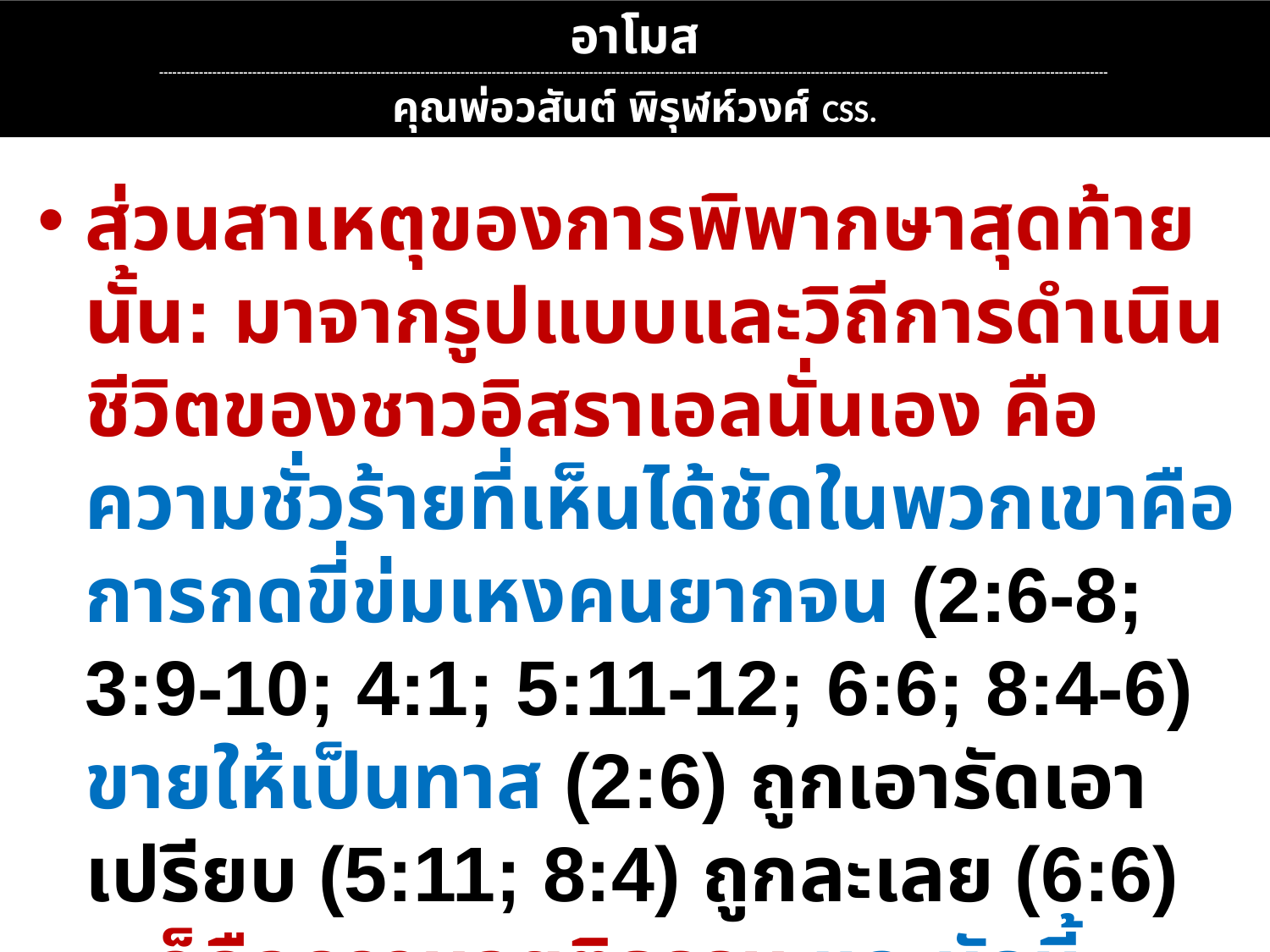

อาโมส
----------------------------------------------------------------------------------------------------------------------------------------------------------------------------------------------------------------------
คุณพ่อวสันต์ พิรุฬห์วงศ์ CSS.
ส่วนสาเหตุของการพิพากษาสุดท้ายนั้น: มาจากรูปแบบและวิถีการดำเนินชีวิตของชาวอิสราเอลนั่นเอง คือ ความชั่วร้ายที่เห็นได้ชัดในพวกเขาคือการกดขี่ข่มเหงคนยากจน (2:6-8; 3:9-10; 4:1; 5:11-12; 6:6; 8:4-6) ขายให้เป็นทาส (2:6) ถูกเอารัดเอาเปรียบ (5:11; 8:4) ถูกละเลย (6:6) = ก็คือความอยุติธรรม และบัดนี้ พระเจ้าฟังเสียงร้องของคนจนแล้ว ผ่านทางการประกาศของอาโมส